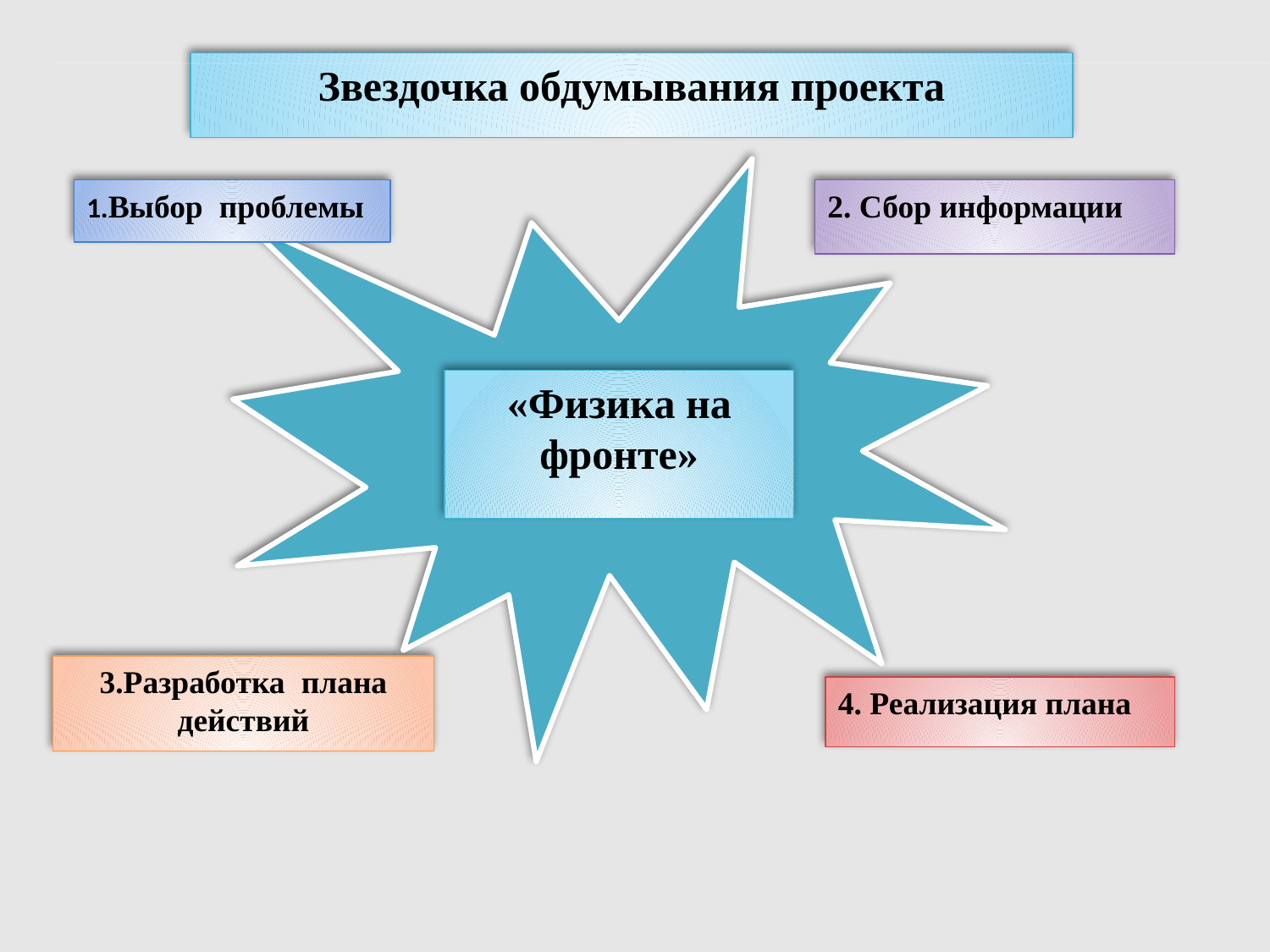

Звездочка обдумывания проекта

1.Выбор  проблемы
2. Сбор информации
«Физика на фронте»
3.Разработка  плана действий

4. Реализация плана